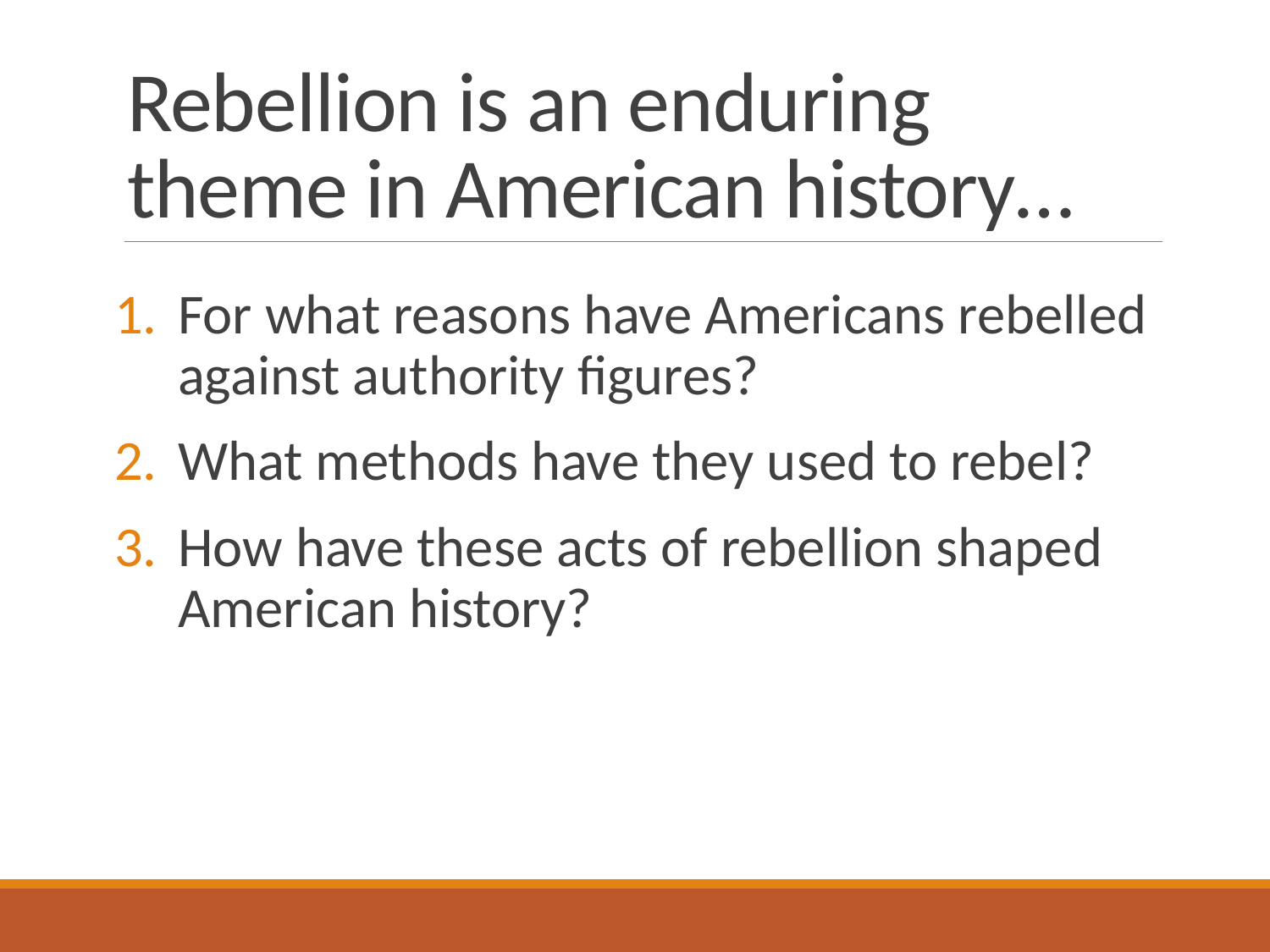

# Rebellion is an enduring theme in American history…
For what reasons have Americans rebelled against authority figures?
What methods have they used to rebel?
How have these acts of rebellion shaped American history?